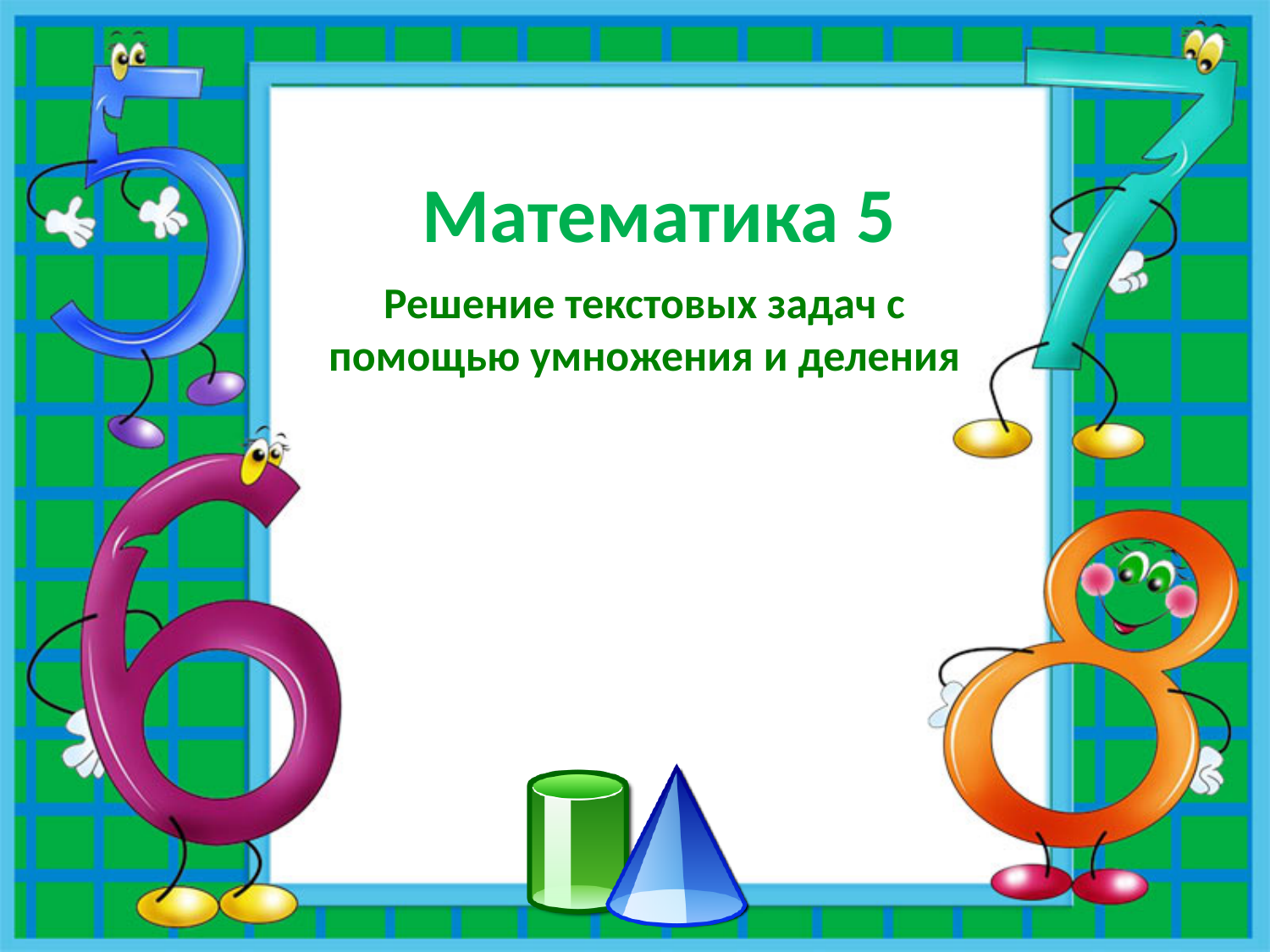

# Математика 5
Решение текстовых задач с помощью умножения и деления